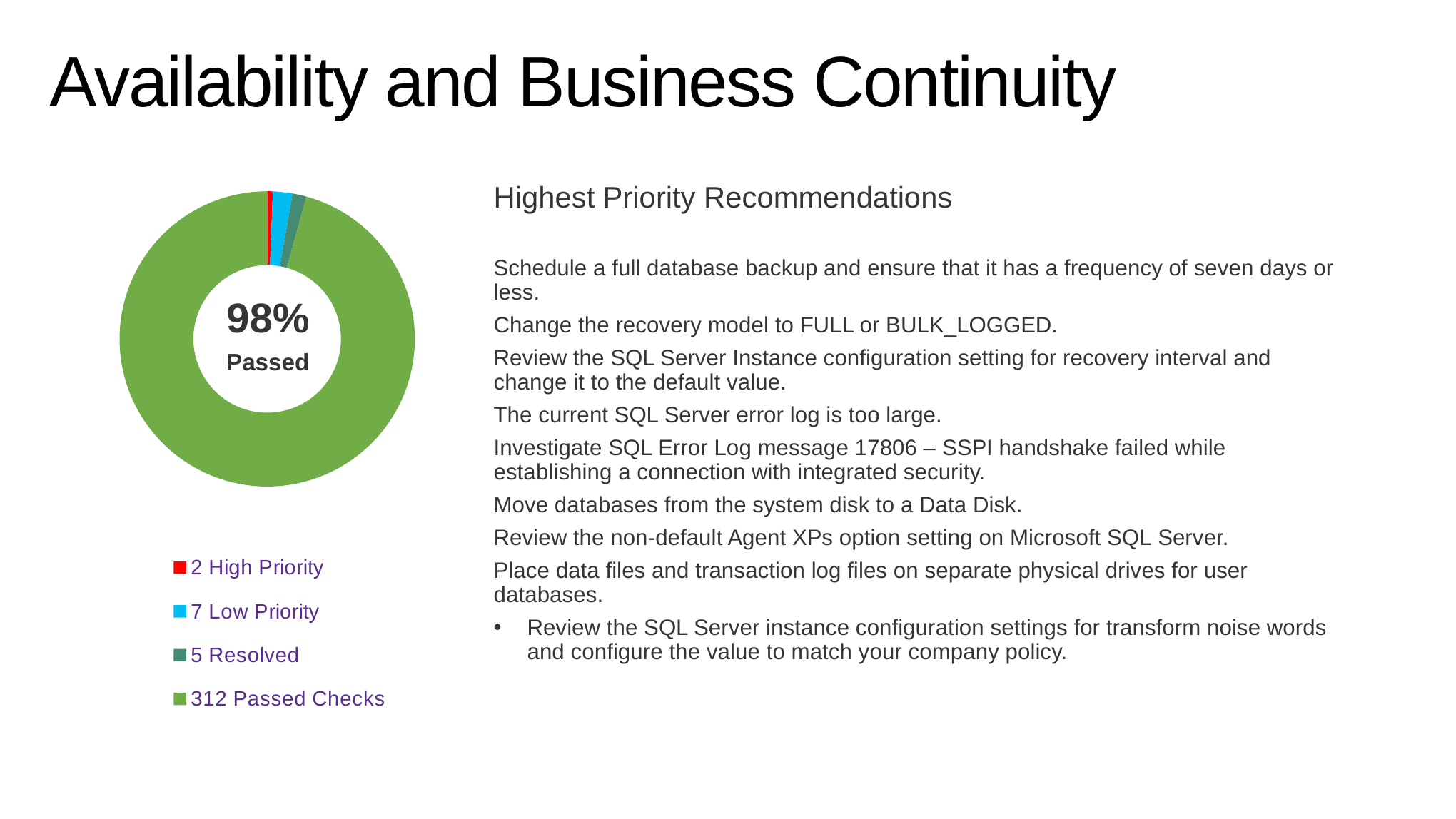

# Availability and Business Continuity

### Chart

| Category | Column1 |
|---|---|
| 2 High Priority  | 2.0 |
|  | None |
| 7 Low Priority | 7.0 |
|  | None |
| 5 Resolved | 5.0 |
|  | None |
| 312 Passed Checks | 312.0 |
Highest Priority Recommendations

Schedule a full database backup and ensure that it has a frequency of seven days or less.
Change the recovery model to FULL or BULK_LOGGED.
Review the SQL Server Instance configuration setting for recovery interval and change it to the default value.
The current SQL Server error log is too large.
Investigate SQL Error Log message 17806 – SSPI handshake failed while establishing a connection with integrated security.
Move databases from the system disk to a Data Disk.
Review the non-default Agent XPs option setting on Microsoft SQL Server.
Place data files and transaction log files on separate physical drives for user databases.
Review the SQL Server instance configuration settings for transform noise words and configure the value to match your company policy.
98%
Passed